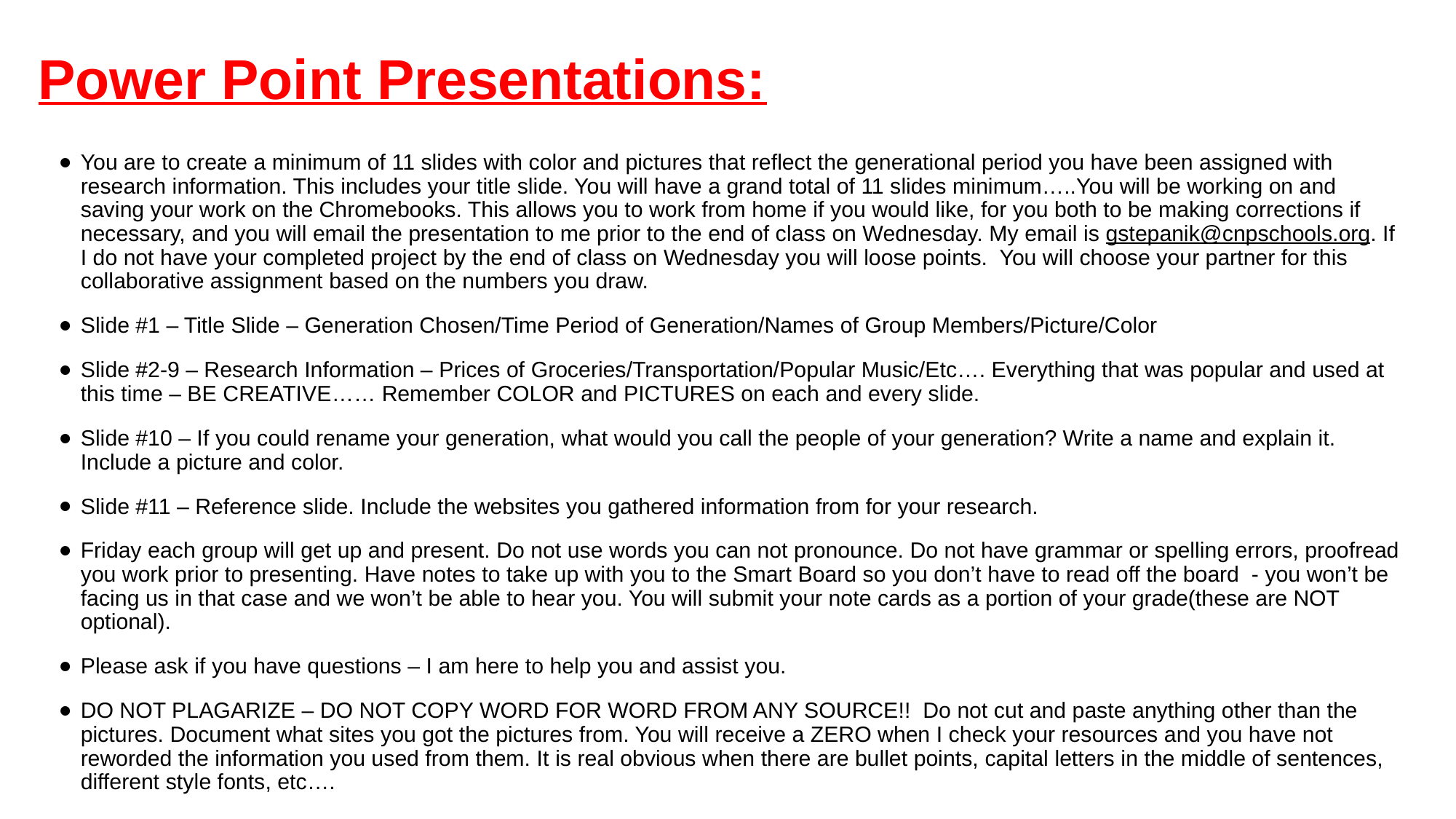

# Power Point Presentations:
You are to create a minimum of 11 slides with color and pictures that reflect the generational period you have been assigned with research information. This includes your title slide. You will have a grand total of 11 slides minimum…..You will be working on and saving your work on the Chromebooks. This allows you to work from home if you would like, for you both to be making corrections if necessary, and you will email the presentation to me prior to the end of class on Wednesday. My email is gstepanik@cnpschools.org. If I do not have your completed project by the end of class on Wednesday you will loose points.  You will choose your partner for this collaborative assignment based on the numbers you draw.
Slide #1 – Title Slide – Generation Chosen/Time Period of Generation/Names of Group Members/Picture/Color
Slide #2-9 – Research Information – Prices of Groceries/Transportation/Popular Music/Etc…. Everything that was popular and used at this time – BE CREATIVE…… Remember COLOR and PICTURES on each and every slide.
Slide #10 – If you could rename your generation, what would you call the people of your generation? Write a name and explain it. Include a picture and color.
Slide #11 – Reference slide. Include the websites you gathered information from for your research.
Friday each group will get up and present. Do not use words you can not pronounce. Do not have grammar or spelling errors, proofread you work prior to presenting. Have notes to take up with you to the Smart Board so you don’t have to read off the board  - you won’t be facing us in that case and we won’t be able to hear you. You will submit your note cards as a portion of your grade(these are NOT optional).
Please ask if you have questions – I am here to help you and assist you.
DO NOT PLAGARIZE – DO NOT COPY WORD FOR WORD FROM ANY SOURCE!!  Do not cut and paste anything other than the pictures. Document what sites you got the pictures from. You will receive a ZERO when I check your resources and you have not reworded the information you used from them. It is real obvious when there are bullet points, capital letters in the middle of sentences, different style fonts, etc….